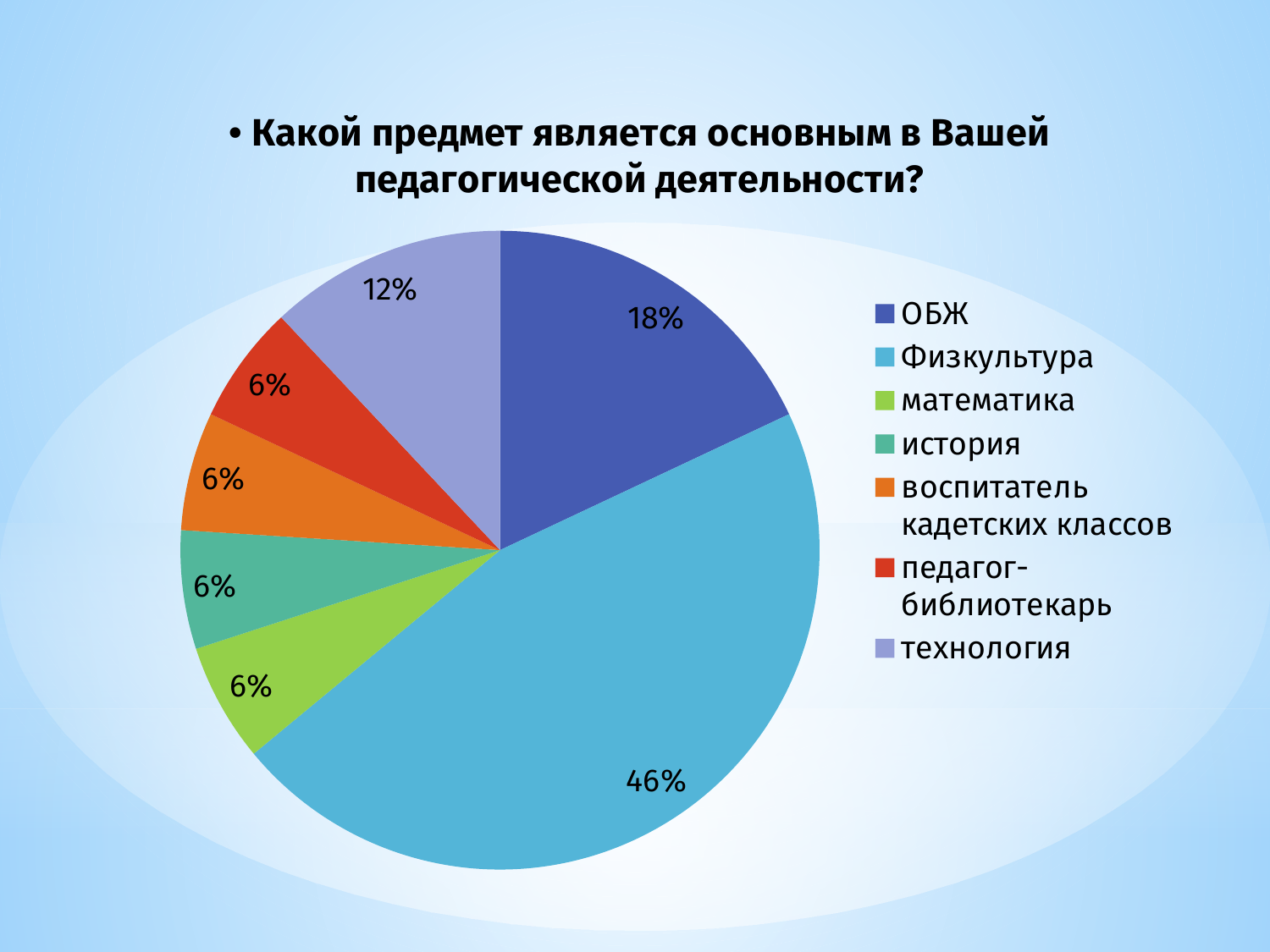

### Chart:

| Category | • Какой предмет является основным в Вашей педагогической деятельности? |
|---|---|
| ОБЖ | 0.18 |
| Физкультура | 0.46 |
| математика | 0.06 |
| история | 0.06 |
| воспитатель кадетских классов | 0.06 |
| педагог-библиотекарь | 0.06 |
| технология | 0.12 |